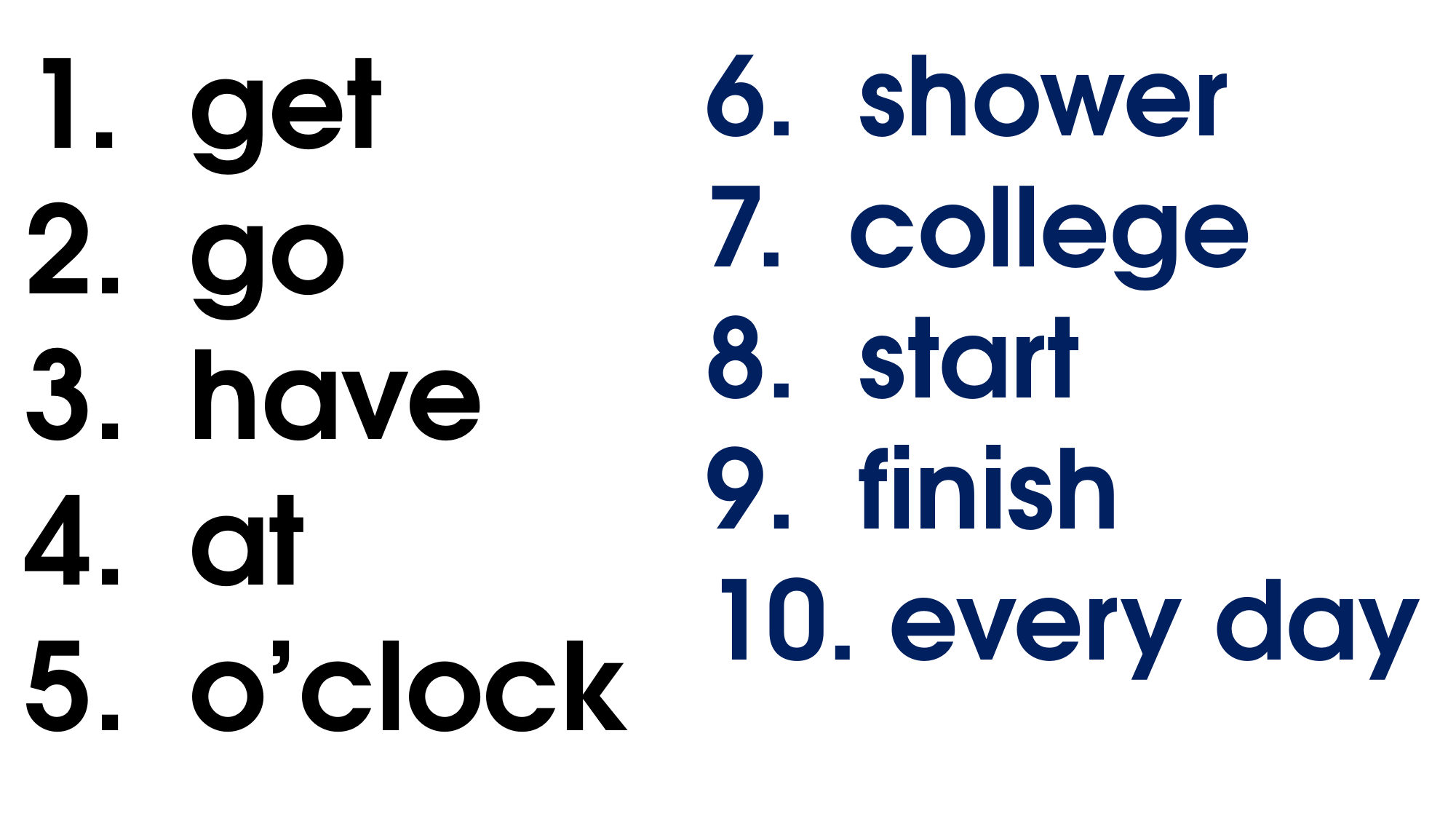

get
go
have
at
o’clock
6.  shower
7.  college
8.  start
9.  finish
10. every day